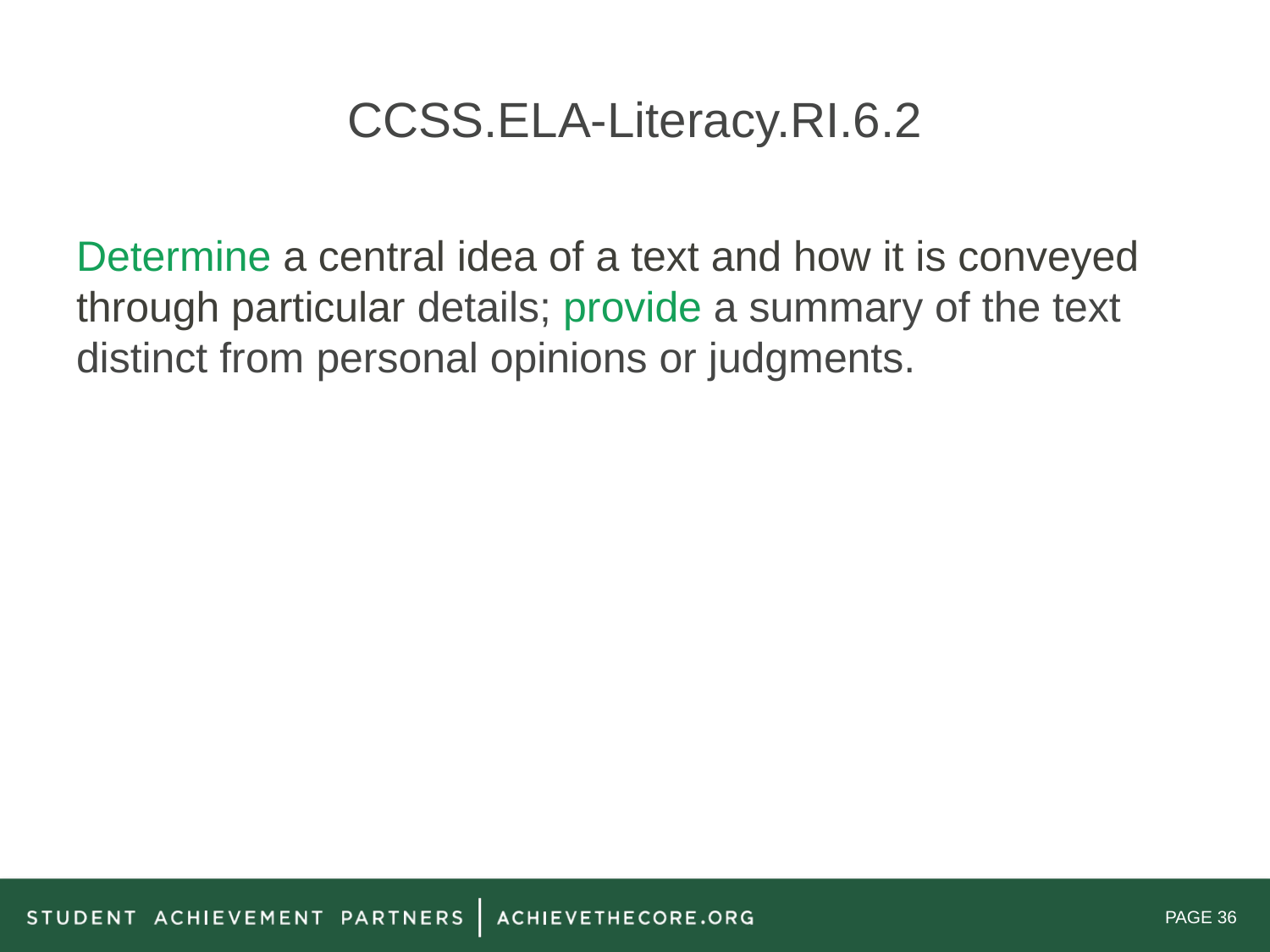

# CCSS.ELA-Literacy.RI.6.2
Determine a central idea of a text and how it is conveyed through particular details; provide a summary of the text distinct from personal opinions or judgments.